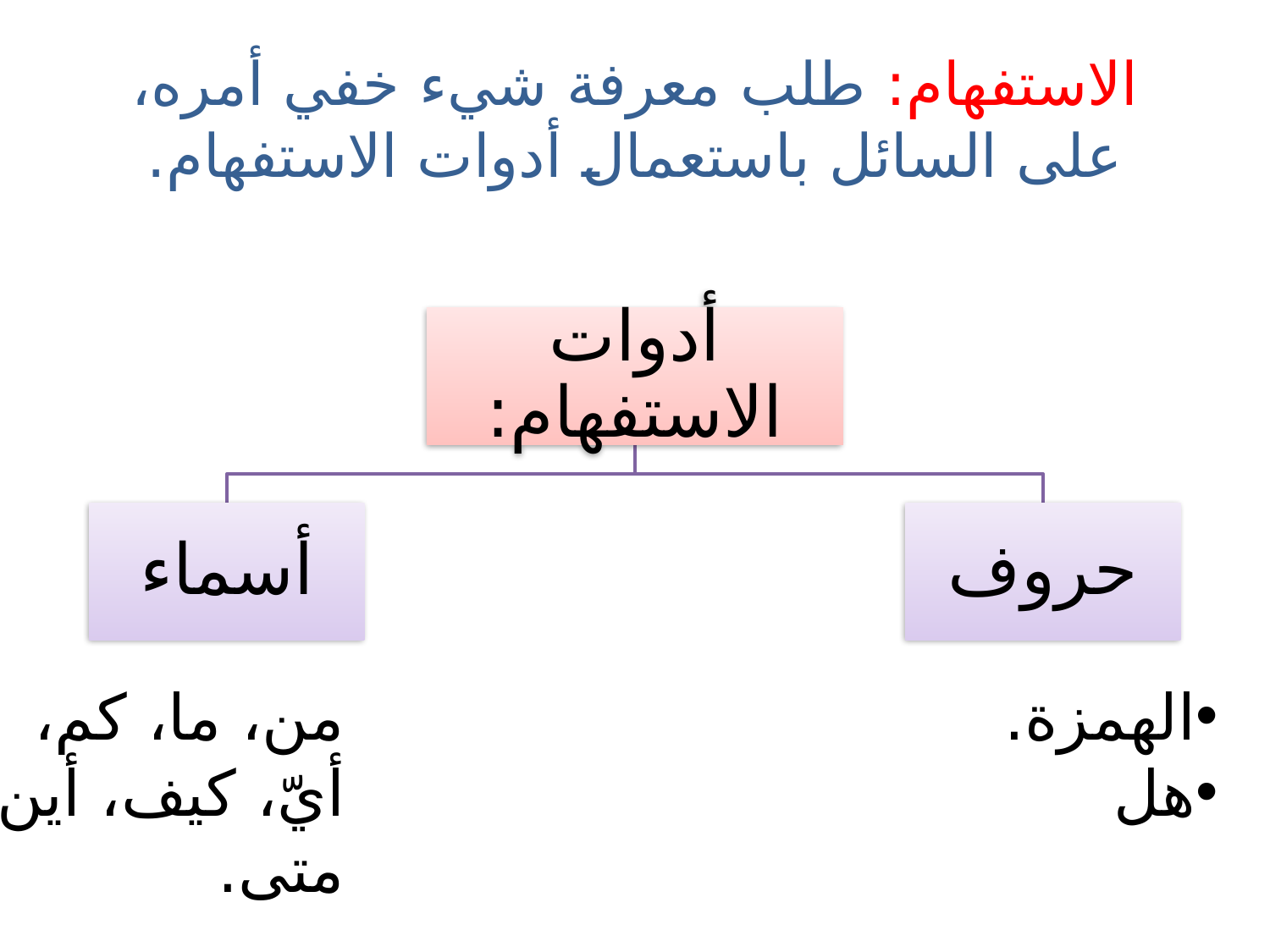

# الاستفهام: طلب معرفة شيء خفي أمره، على السائل باستعمال أدوات الاستفهام.
أدوات الاستفهام:
حروف
أسماء
من، ما، كم، أيّ، كيف، أين، متى.
الهمزة.
هل